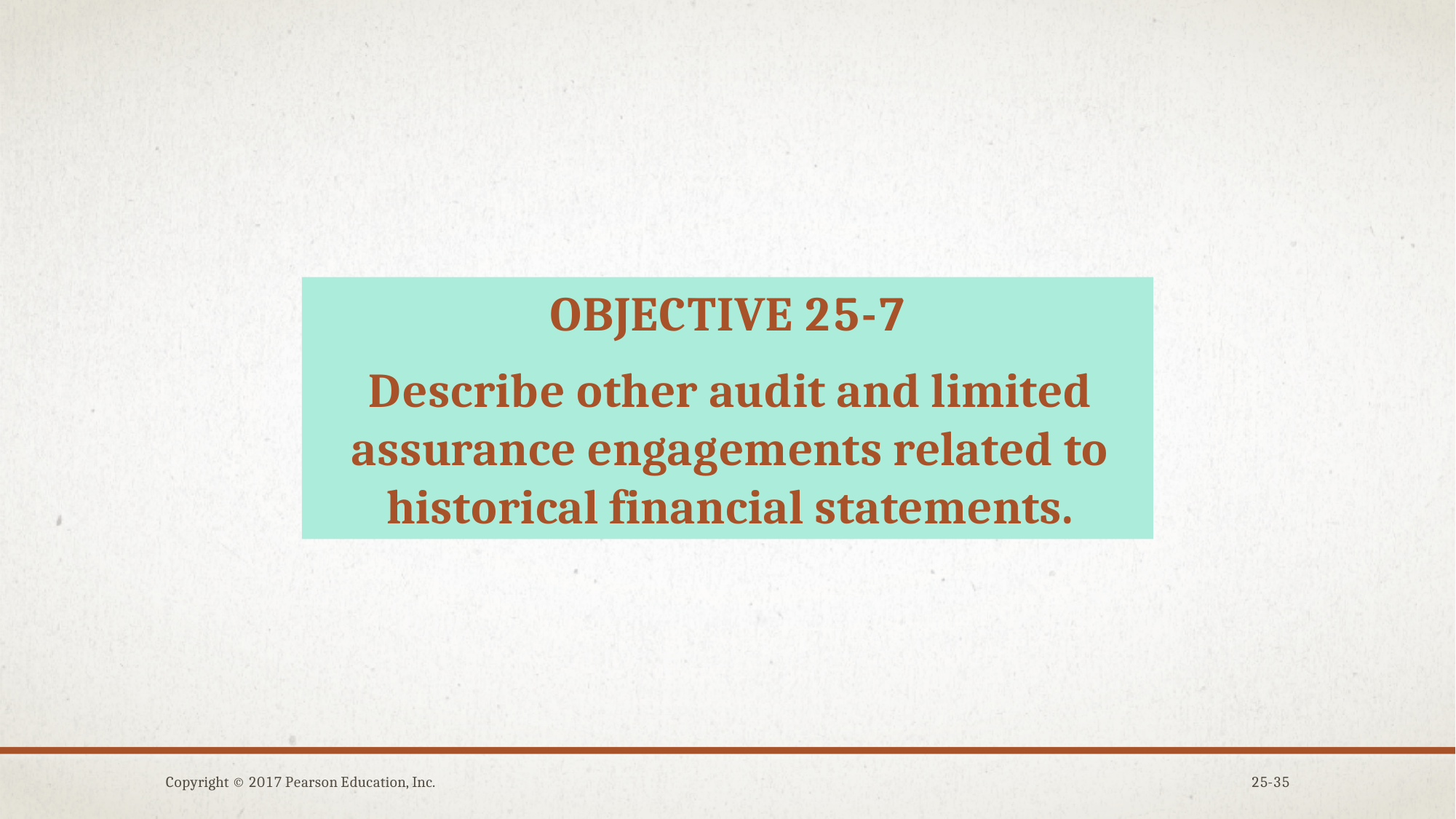

OBJECTIVE 25-7
Describe other audit and limited assurance engagements related to historical financial statements.
Copyright © 2017 Pearson Education, Inc.
25-35